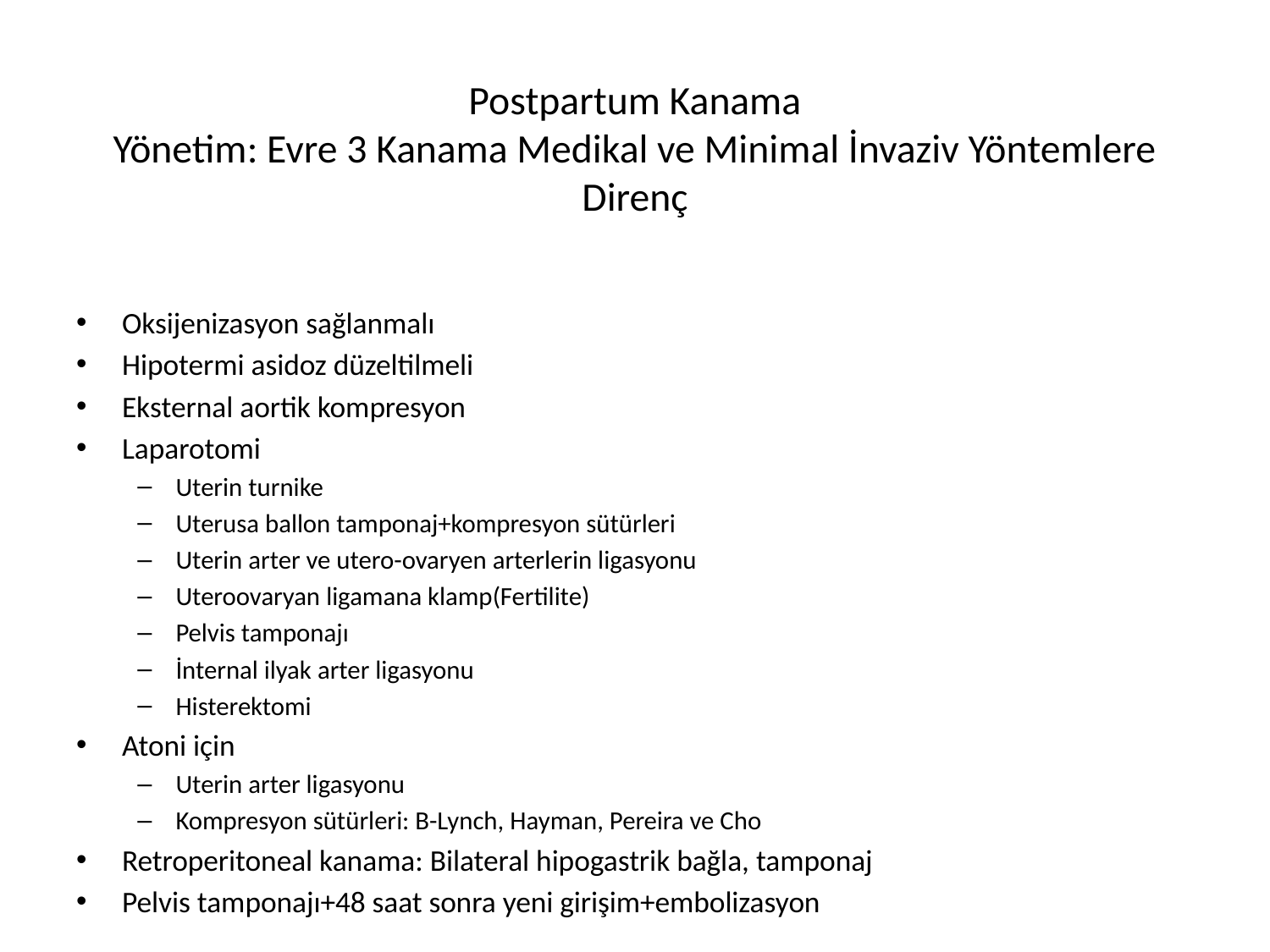

# Postpartum Kanama Yönetim: Evre 3 Kanama Medikal ve Minimal İnvaziv Yöntemlere Direnç
Oksijenizasyon sağlanmalı
Hipotermi asidoz düzeltilmeli
Eksternal aortik kompresyon
Laparotomi
Uterin turnike
Uterusa ballon tamponaj+kompresyon sütürleri
Uterin arter ve utero-ovaryen arterlerin ligasyonu
Uteroovaryan ligamana klamp(Fertilite)
Pelvis tamponajı
İnternal ilyak arter ligasyonu
Histerektomi
Atoni için
Uterin arter ligasyonu
Kompresyon sütürleri: B-Lynch, Hayman, Pereira ve Cho
Retroperitoneal kanama: Bilateral hipogastrik bağla, tamponaj
Pelvis tamponajı+48 saat sonra yeni girişim+embolizasyon